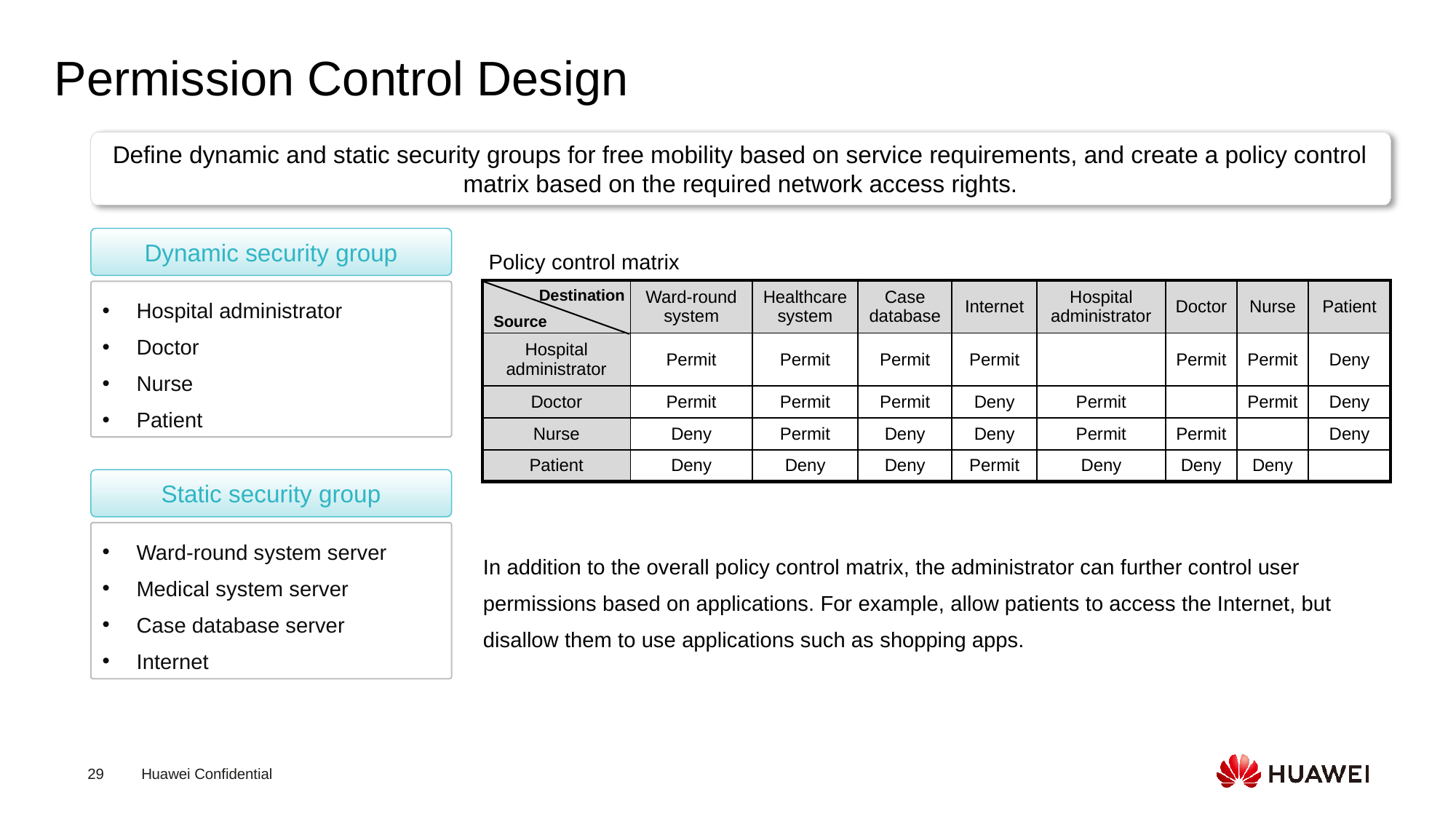

# Permission Control Design
Define dynamic and static security groups for free mobility based on service requirements, and create a policy control matrix based on the required network access rights.
Dynamic security group
Policy control matrix
Destination
|  | Ward-round system | Healthcare system | Case database | Internet | Hospital administrator | Doctor | Nurse | Patient |
| --- | --- | --- | --- | --- | --- | --- | --- | --- |
| Hospital administrator | Permit | Permit | Permit | Permit |  | Permit | Permit | Deny |
| Doctor | Permit | Permit | Permit | Deny | Permit |  | Permit | Deny |
| Nurse | Deny | Permit | Deny | Deny | Permit | Permit |  | Deny |
| Patient | Deny | Deny | Deny | Permit | Deny | Deny | Deny |  |
Hospital administrator
Doctor
Nurse
Patient
Source
Static security group
Ward-round system server
Medical system server
Case database server
Internet
In addition to the overall policy control matrix, the administrator can further control user permissions based on applications. For example, allow patients to access the Internet, but disallow them to use applications such as shopping apps.